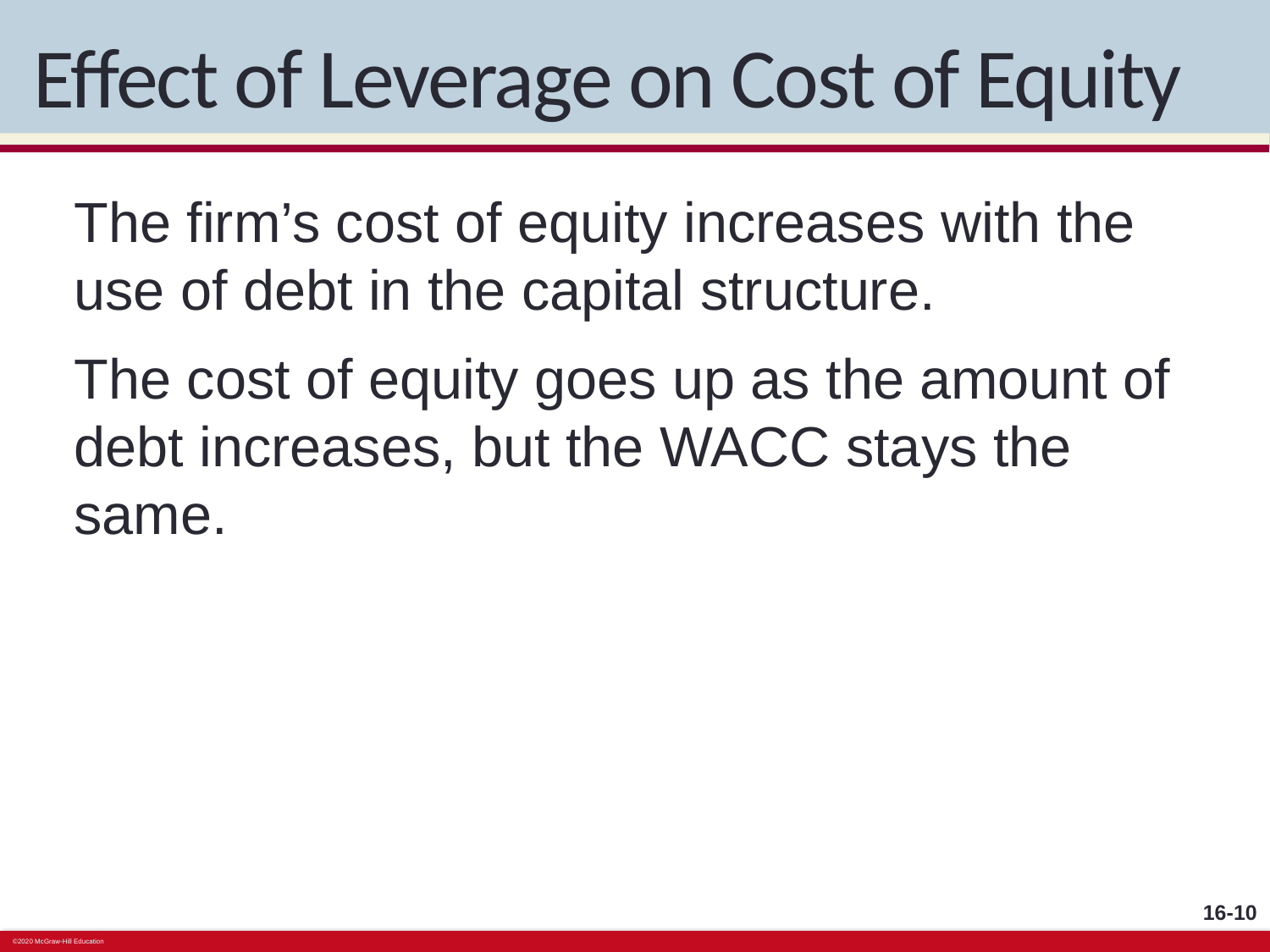

# Effect of Leverage on Cost of Equity
The firm’s cost of equity increases with the use of debt in the capital structure.
The cost of equity goes up as the amount of debt increases, but the WACC stays the same.